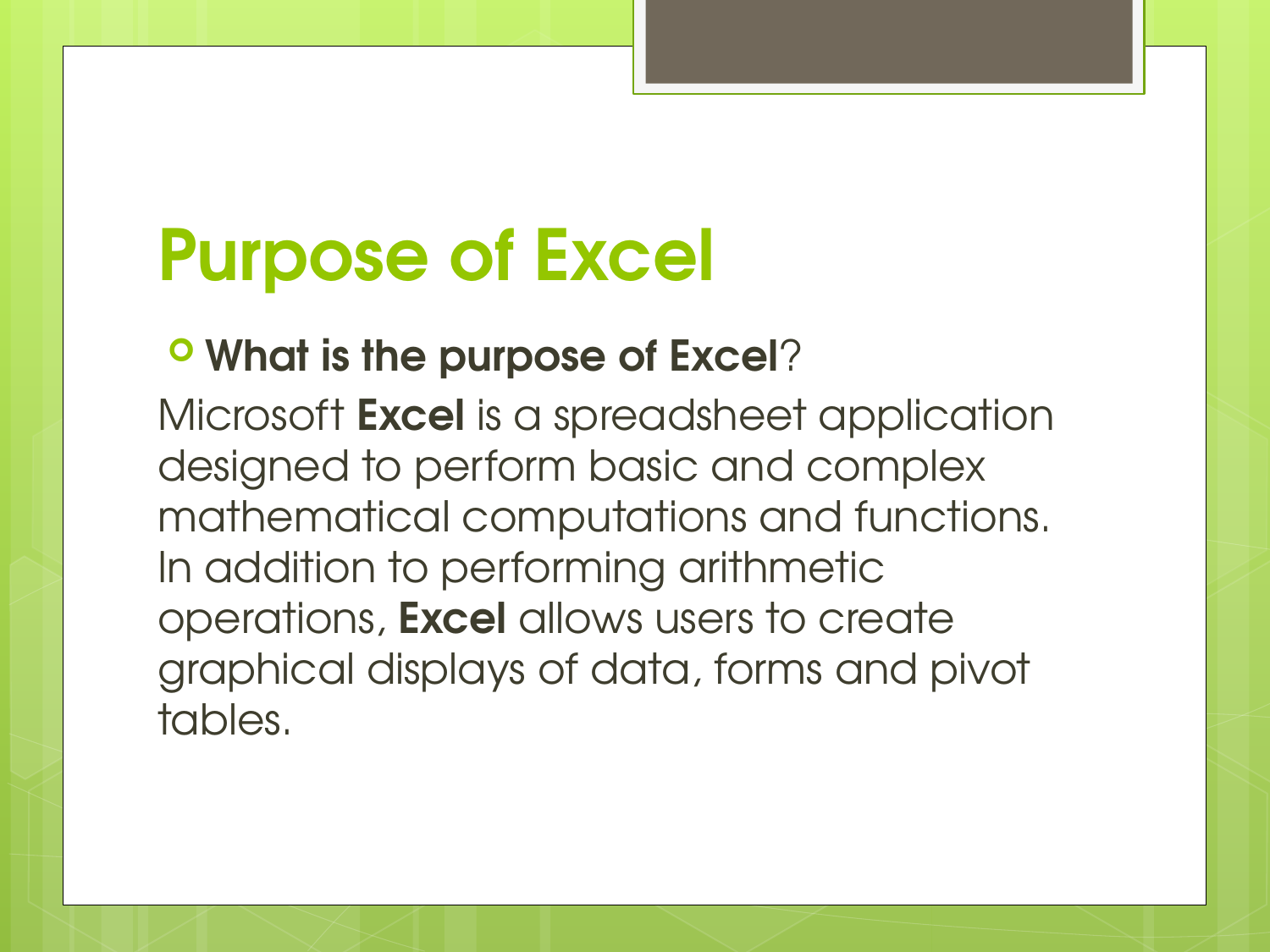

# Purpose of Excel
What is the purpose of Excel?
Microsoft Excel is a spreadsheet application designed to perform basic and complex mathematical computations and functions. In addition to performing arithmetic operations, Excel allows users to create graphical displays of data, forms and pivot tables.